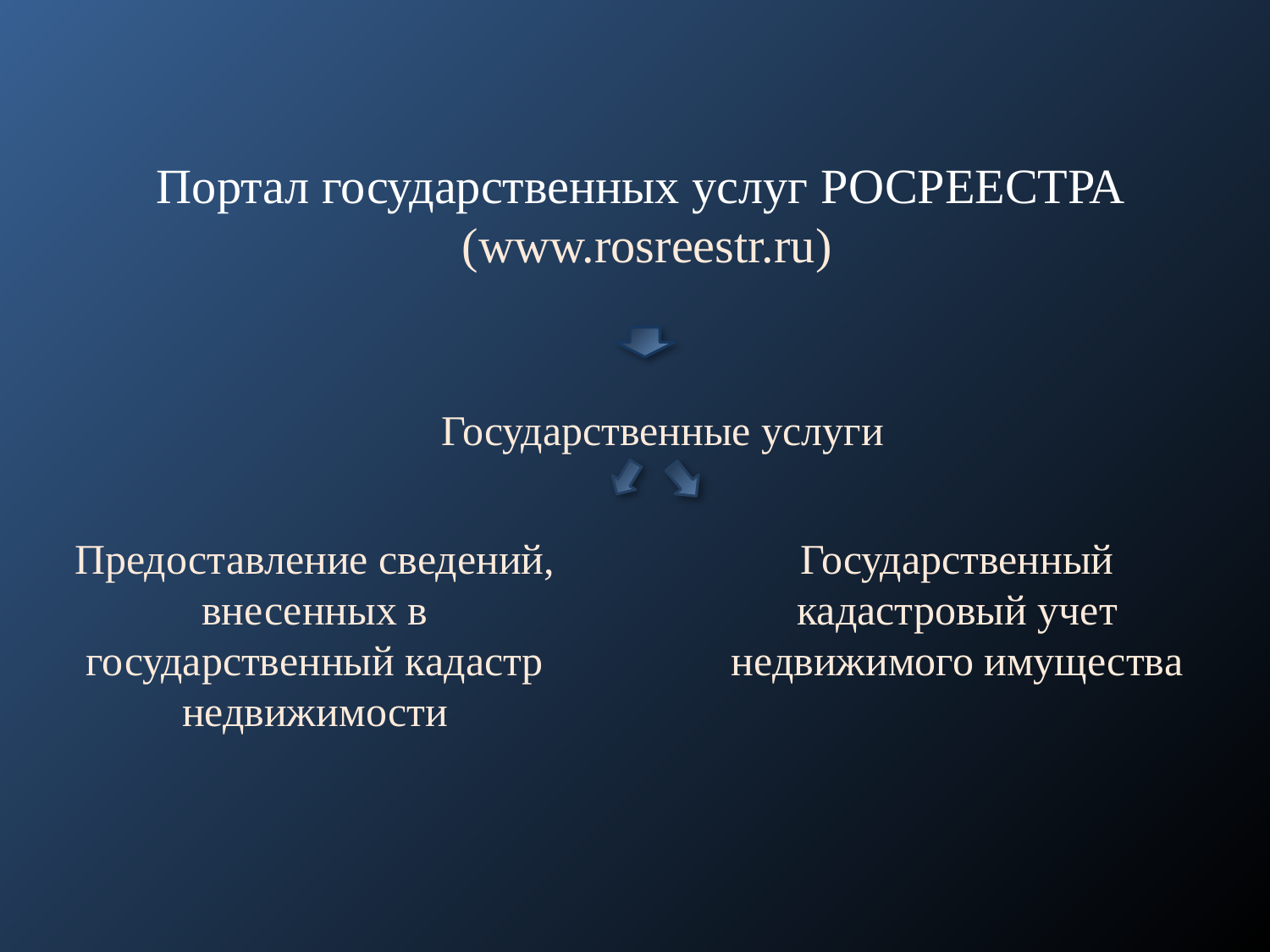

# Портал государственных услуг РОСРЕЕСТРА (www.rosreestr.ru)

Государственные услуги

Предоставление сведений, внесенных в государственный кадастр недвижимости

Государственный кадастровый учет недвижимого имущества